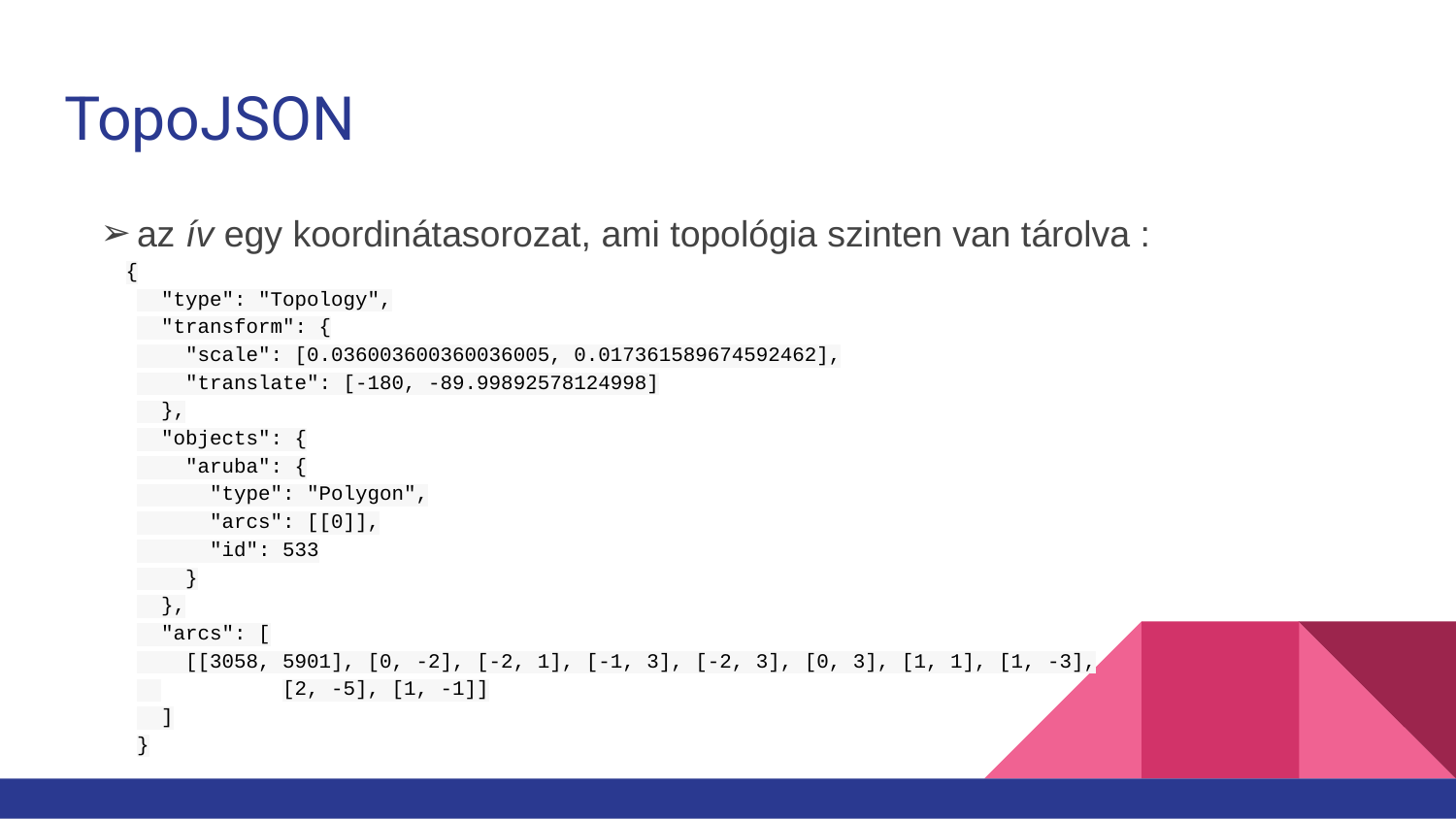

# TopoJSON
az ív egy koordinátasorozat, ami topológia szinten van tárolva :
{
  "type": "Topology",
  "transform": {
    "scale": [0.036003600360036005, 0.017361589674592462],
    "translate": [-180, -89.99892578124998]
  },
  "objects": {
    "aruba": {
      "type": "Polygon",
      "arcs": [[0]],
      "id": 533
    }
  },
  "arcs": [
    [[3058, 5901], [0, -2], [-2, 1], [-1, 3], [-2, 3], [0, 3], [1, 1], [1, -3],
  	[2, -5], [1, -1]]
  ]
}